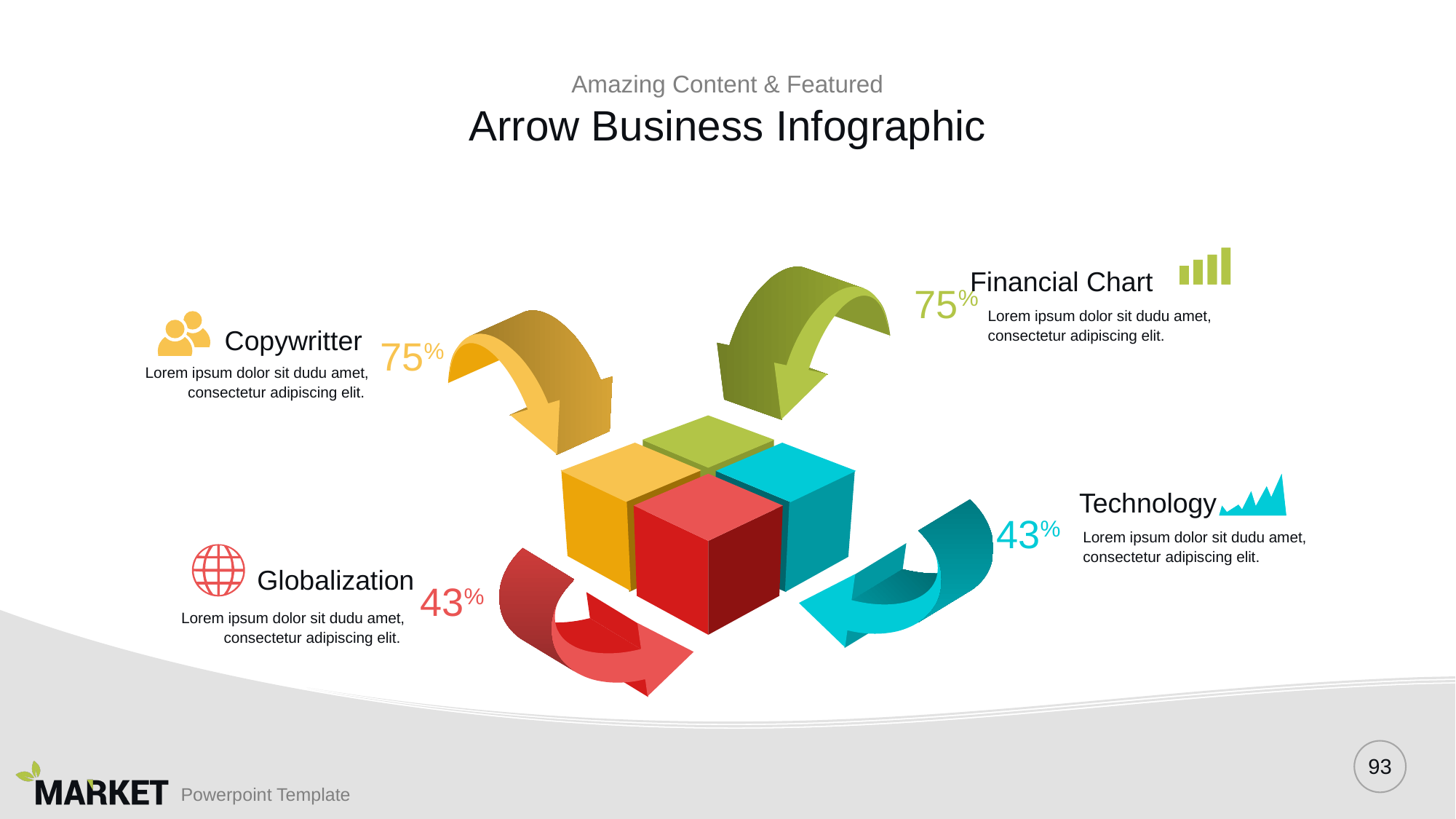

Amazing Content & Featured
# Arrow Business Infographic

Financial Chart

75%
Lorem ipsum dolor sit dudu amet, consectetur adipiscing elit.

Copywritter
75%
Lorem ipsum dolor sit dudu amet, consectetur adipiscing elit.

Technology

43%
Lorem ipsum dolor sit dudu amet, consectetur adipiscing elit.

Globalization
43%
Lorem ipsum dolor sit dudu amet, consectetur adipiscing elit.